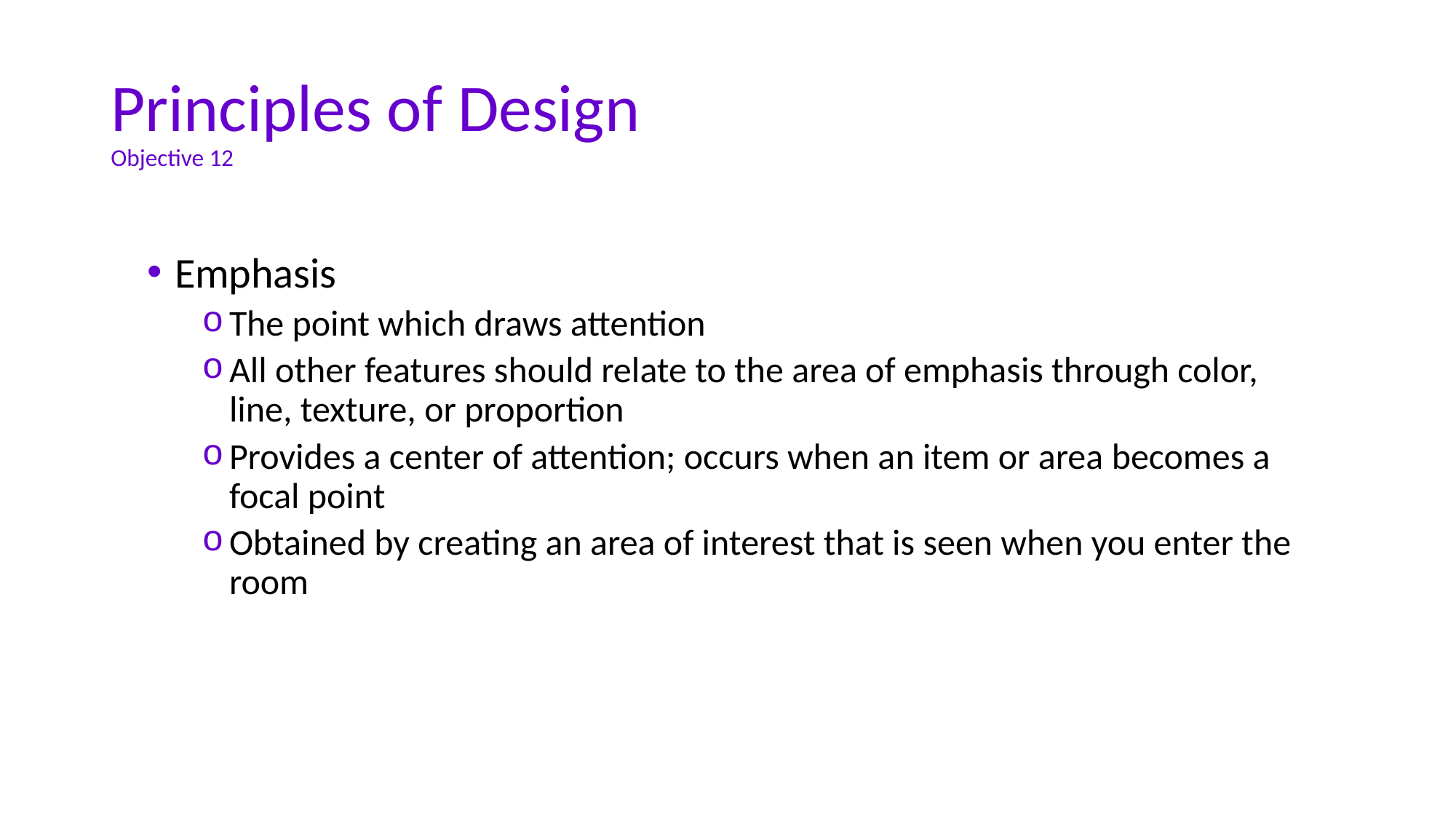

# Principles of Design Objective 12
Emphasis
The point which draws attention
All other features should relate to the area of emphasis through color, line, texture, or proportion
Provides a center of attention; occurs when an item or area becomes a focal point
Obtained by creating an area of interest that is seen when you enter the room